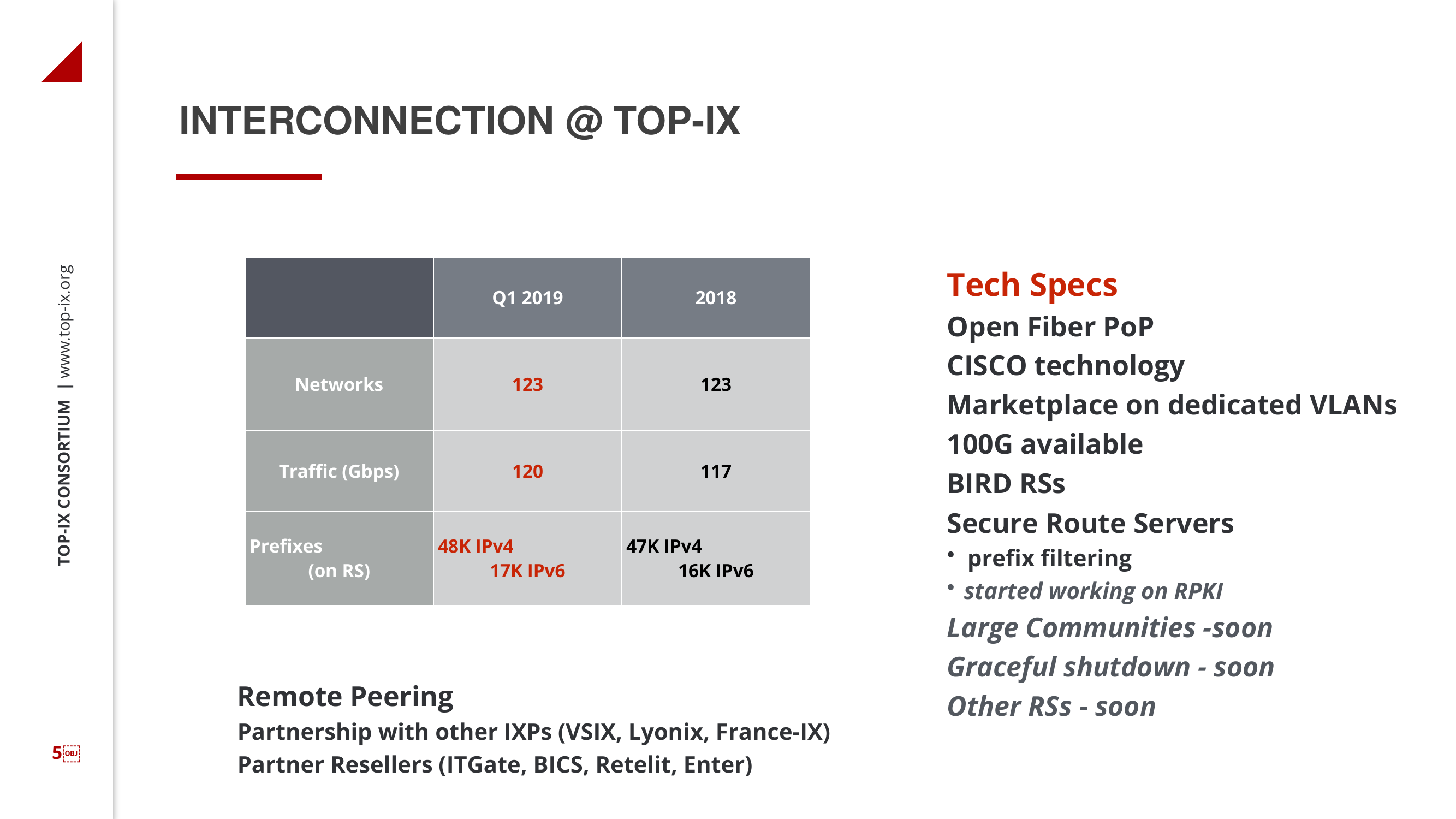

INTERCONNECTION @ TOP-IX

Tech Specs
Open Fiber PoP
CISCO technology
Marketplace on dedicated VLANs
100G available
BIRD RSs
Secure Route Servers
prefix filtering
started working on RPKI
Large Communities -soon
Graceful shutdown - soon
Other RSs - soon
|  | Q1 2019 | 2018 |
| --- | --- | --- |
| Networks | 123 | 123 |
| Traffic (Gbps) | 120 | 117 |
| Prefixes (on RS) | 48K IPv4 17K IPv6 | 47K IPv4 16K IPv6 |
TOP-IX CONSORTIUM  | www.top-ix.org
Remote Peering
Partnership with other IXPs (VSIX, Lyonix, France-IX)
Partner Resellers (ITGate, BICS, Retelit, Enter)
5￼
5